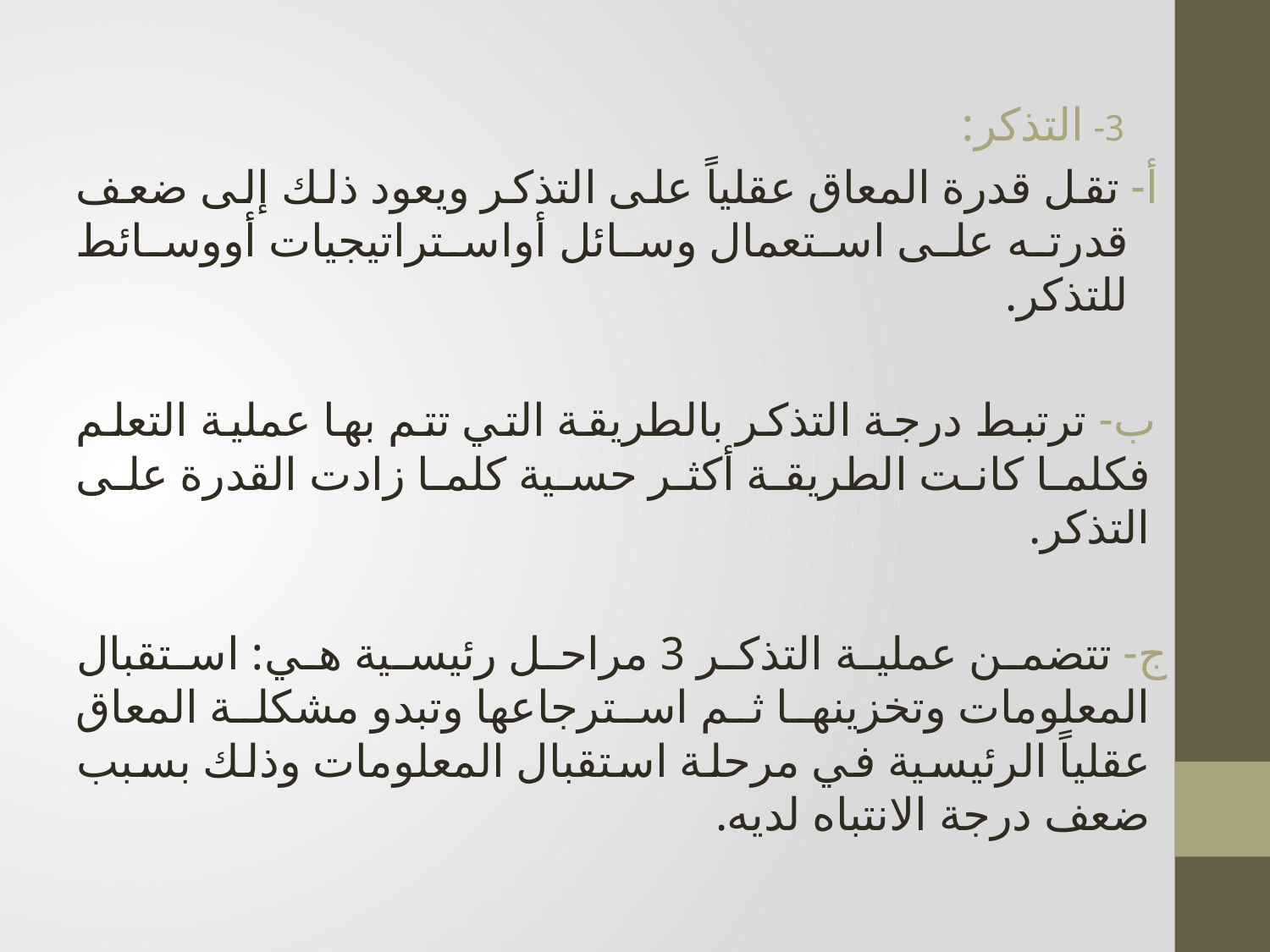

3- التذكر:
   أ- تقل قدرة المعاق عقلياً على التذكر ويعود ذلك إلى ضعف قدرته على استعمال وسائل أواستراتيجيات أووسائط للتذكر.

  ب- ترتبط درجة التذكر بالطريقة التي تتم بها عملية التعلم فكلما كانت الطريقة أكثر حسية كلما زادت القدرة على التذكر.

 ج- تتضمن عملية التذكر 3 مراحل رئيسية هي: استقبال المعلومات وتخزينها ثم استرجاعها وتبدو مشكلة المعاق عقلياً الرئيسية في مرحلة استقبال المعلومات وذلك بسبب ضعف درجة الانتباه لديه.